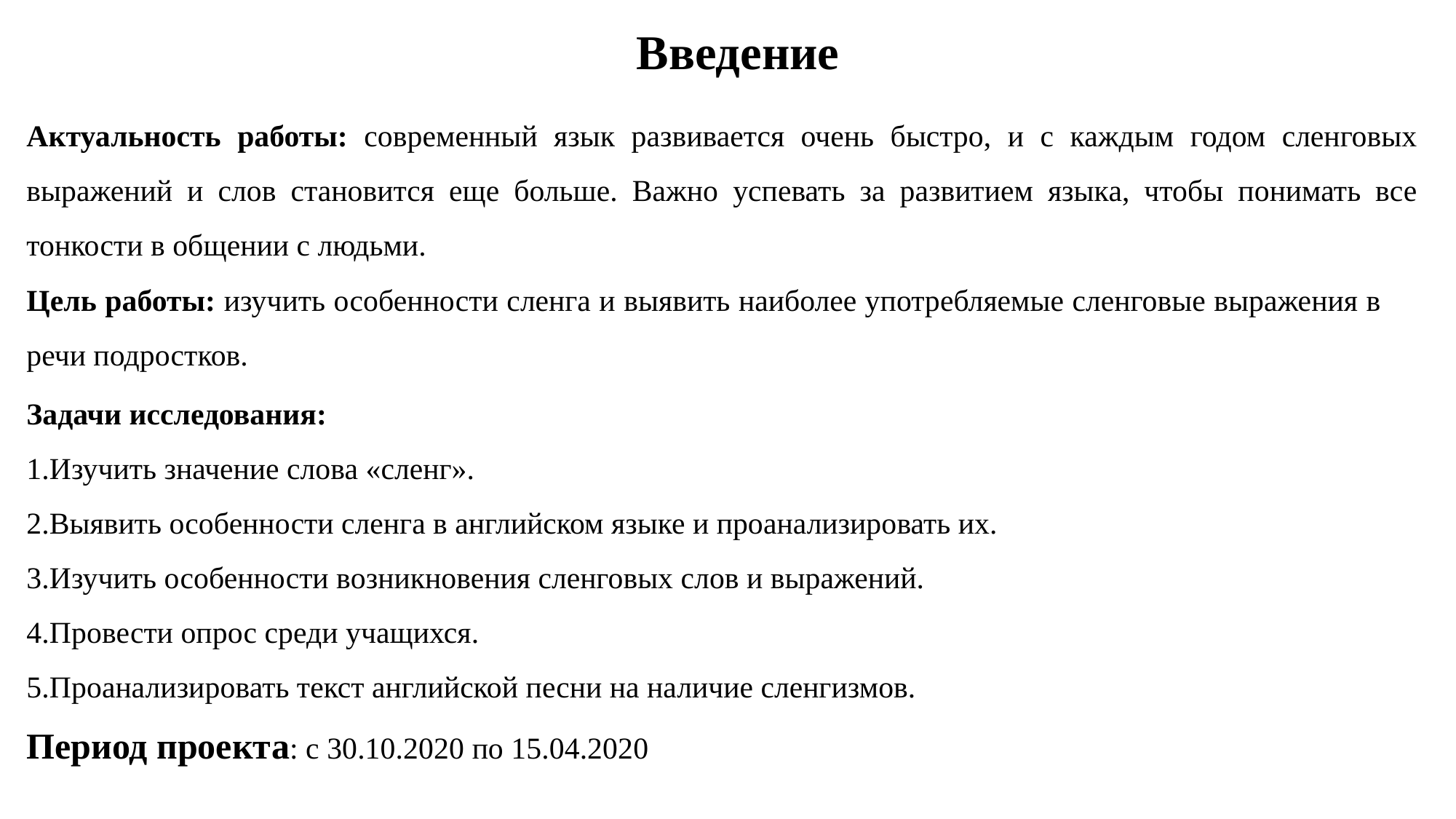

Введение
Актуальность работы: современный язык развивается очень быстро, и с каждым годом сленговых выражений и слов становится еще больше. Важно успевать за развитием языка, чтобы понимать все тонкости в общении с людьми.
Цель работы: изучить особенности сленга и выявить наиболее употребляемые сленговые выражения в речи подростков.
Задачи исследования:
Изучить значение слова «сленг».
Выявить особенности сленга в английском языке и проанализировать их.
Изучить особенности возникновения сленговых слов и выражений.
Провести опрос среди учащихся.
Проанализировать текст английской песни на наличие сленгизмов.
Период проекта: с 30.10.2020 по 15.04.2020